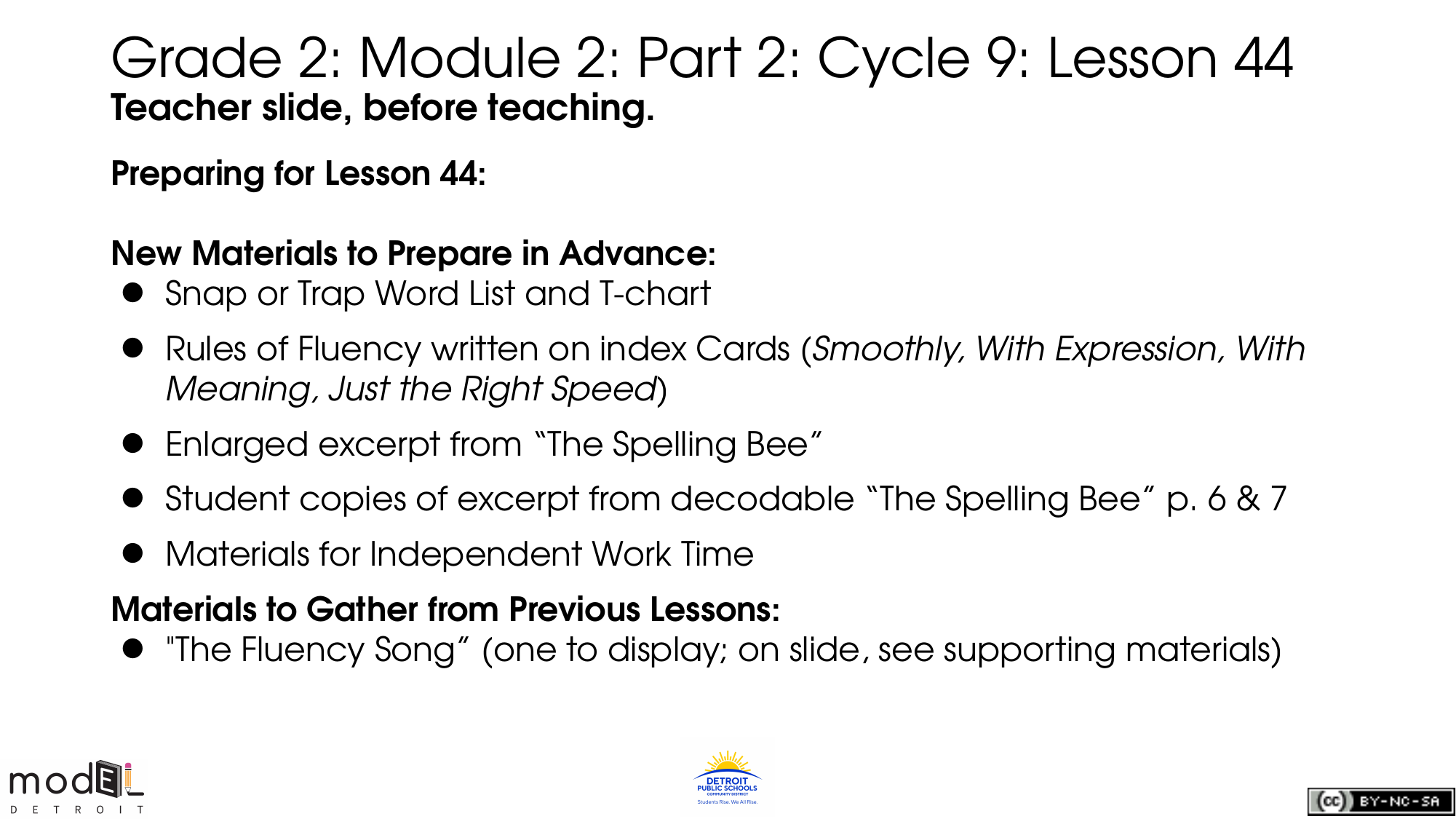

# Grade 2: Module 2: Part 2: Cycle 9: Lesson 44
Teacher slide, before teaching.
Preparing for Lesson 44:

New Materials to Prepare in Advance:
Snap or Trap Word List and T-chart
Rules of Fluency written on index Cards (Smoothly, With Expression, With Meaning, Just the Right Speed)
Enlarged excerpt from “The Spelling Bee”
Student copies of excerpt from decodable “The Spelling Bee” p. 6 & 7
Materials for Independent Work Time
Materials to Gather from Previous Lessons:
"The Fluency Song” (one to display; on slide, see supporting materials)